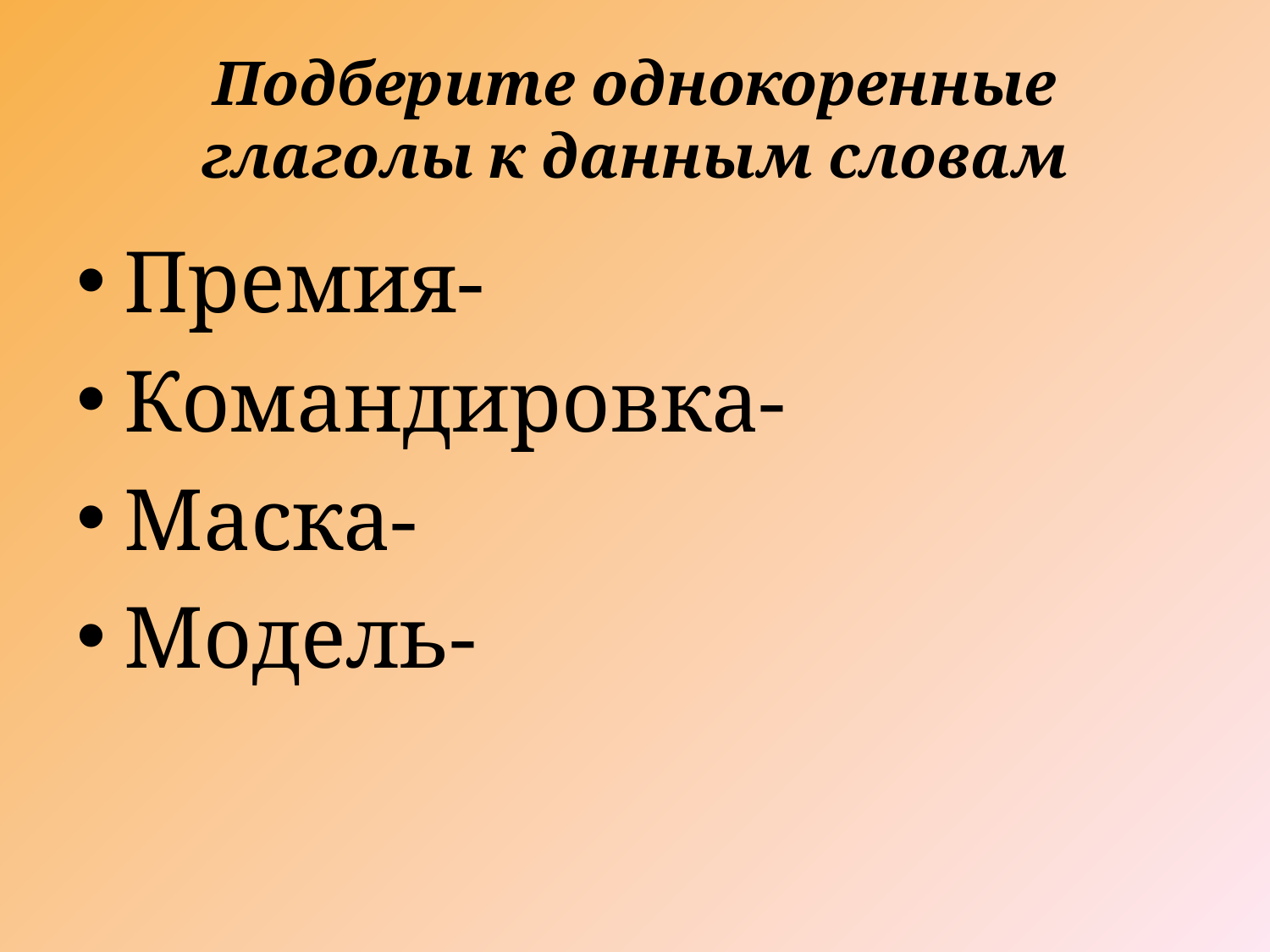

# Подберите однокоренные глаголы к данным словам
Премия-
Командировка-
Маска-
Модель-